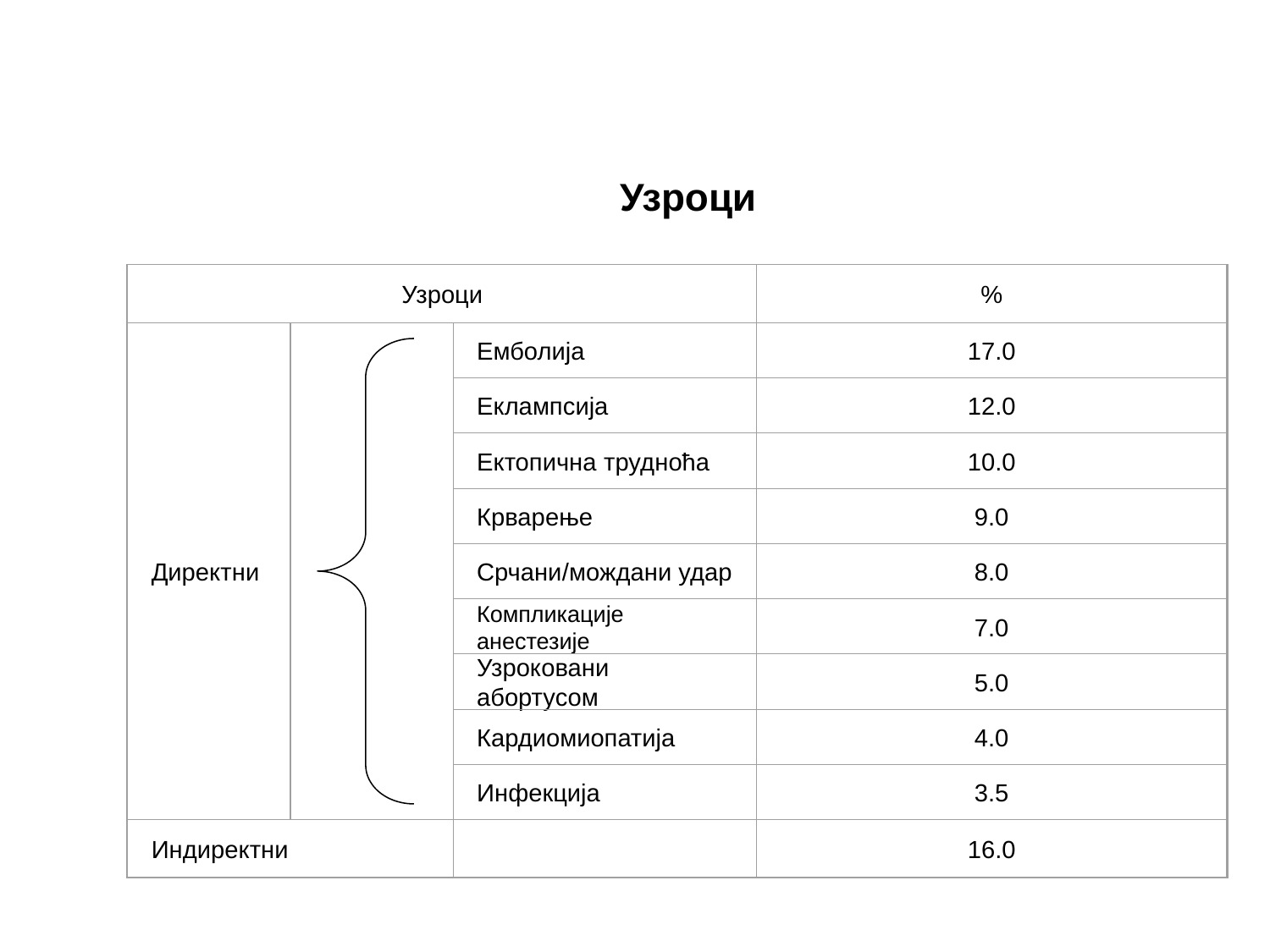

# Узроци

Узроци

%

Директни

Емболија

17.0

Еклампсија

12.0

Ектопична трудноћа

10.0

Крварење

9.0

Срчани/мождани удар

8.0

Компликације анестезије

7.0

Узроковани абортусом

5.0

Кардиомиопатија

4.0

Инфекција

3.5

Индиректни

16.0